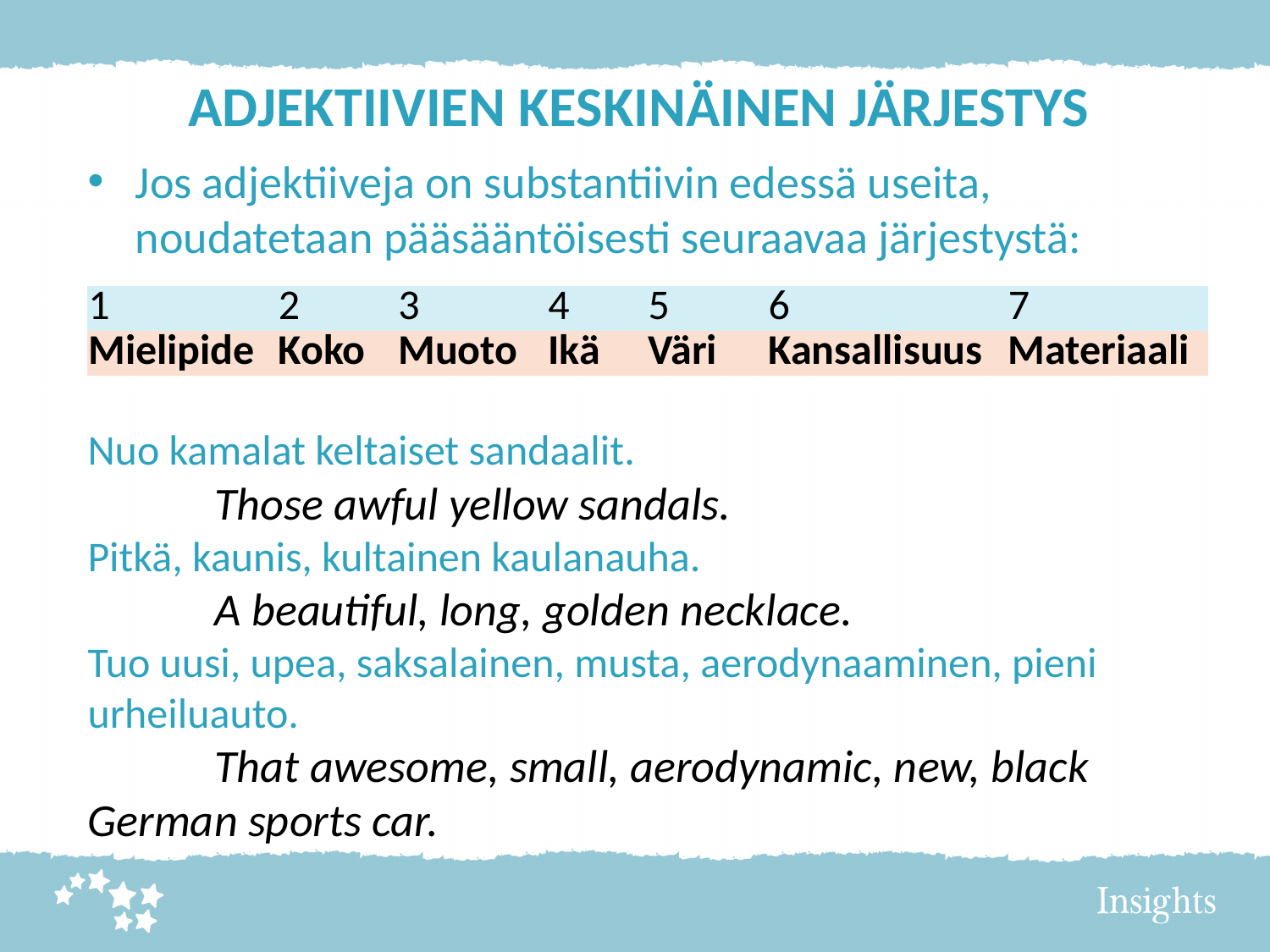

ADJEKTIIVIEN KESKINÄINEN JÄRJESTYS
Jos adjektiiveja on substantiivin edessä useita, noudatetaan pääsääntöisesti seuraavaa järjestystä:

Nuo kamalat keltaiset sandaalit.
	Those awful yellow sandals.
Pitkä, kaunis, kultainen kaulanauha.
	A beautiful, long, golden necklace.
Tuo uusi, upea, saksalainen, musta, aerodynaaminen, pieni urheiluauto.
	That awesome, small, aerodynamic, new, black 	German sports car.
| 1 | 2 | 3 | 4 | 5 | 6 | 7 |
| --- | --- | --- | --- | --- | --- | --- |
| Mielipide | Koko | Muoto | Ikä | Väri | Kansallisuus | Materiaali |